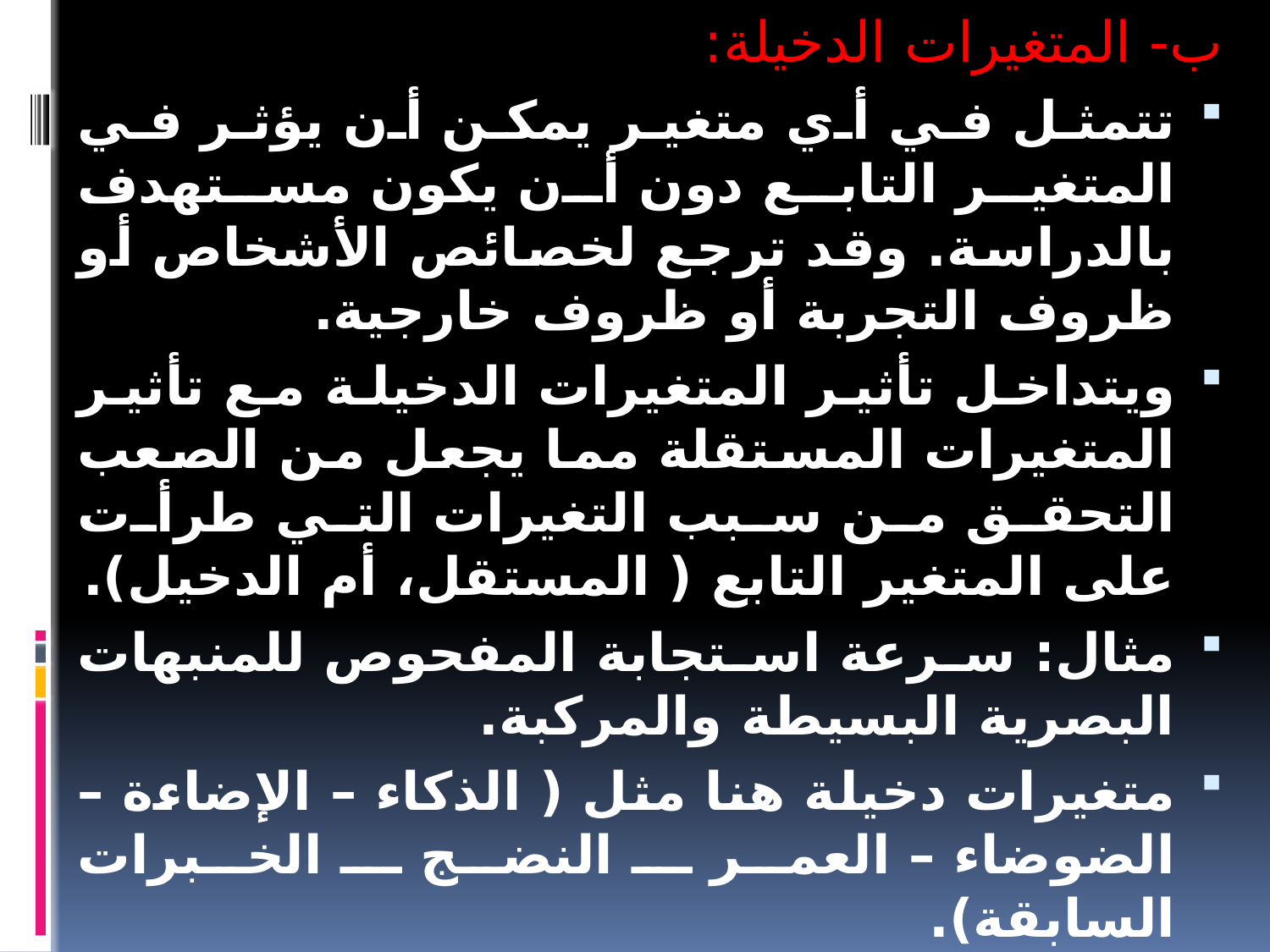

ب- المتغيرات الدخيلة:
تتمثل في أي متغير يمكن أن يؤثر في المتغير التابع دون أن يكون مستهدف بالدراسة. وقد ترجع لخصائص الأشخاص أو ظروف التجربة أو ظروف خارجية.
ويتداخل تأثير المتغيرات الدخيلة مع تأثير المتغيرات المستقلة مما يجعل من الصعب التحقق من سبب التغيرات التي طرأت على المتغير التابع ( المستقل، أم الدخيل).
مثال: سرعة استجابة المفحوص للمنبهات البصرية البسيطة والمركبة.
متغيرات دخيلة هنا مثل ( الذكاء – الإضاءة – الضوضاء – العمر ـ النضج ـ الخبرات السابقة).